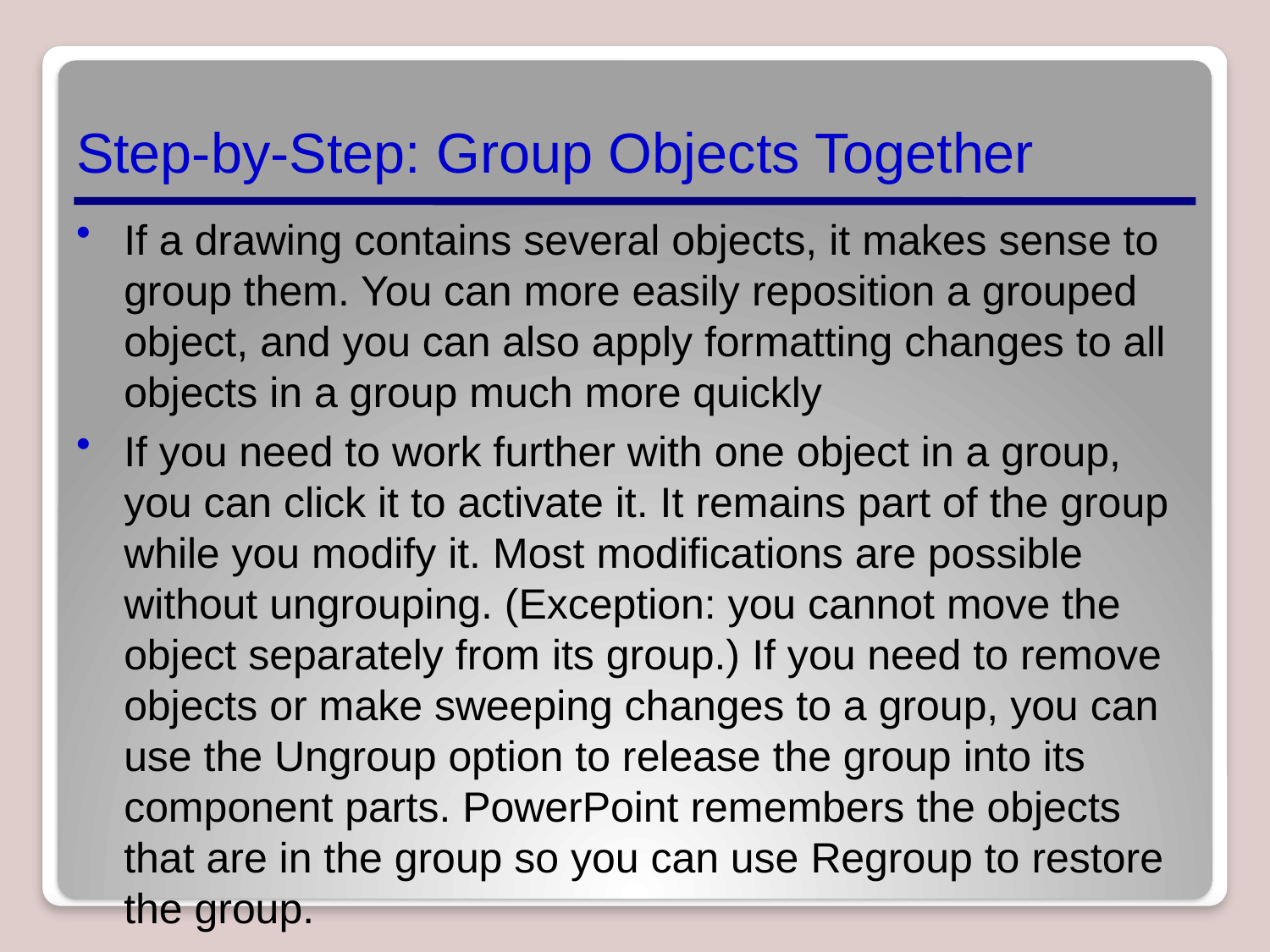

# Step-by-Step: Group Objects Together
If a drawing contains several objects, it makes sense to group them. You can more easily reposition a grouped object, and you can also apply formatting changes to all objects in a group much more quickly
If you need to work further with one object in a group, you can click it to activate it. It remains part of the group while you modify it. Most modifications are possible without ungrouping. (Exception: you cannot move the object separately from its group.) If you need to remove objects or make sweeping changes to a group, you can use the Ungroup option to release the group into its component parts. PowerPoint remembers the objects that are in the group so you can use Regroup to restore the group.